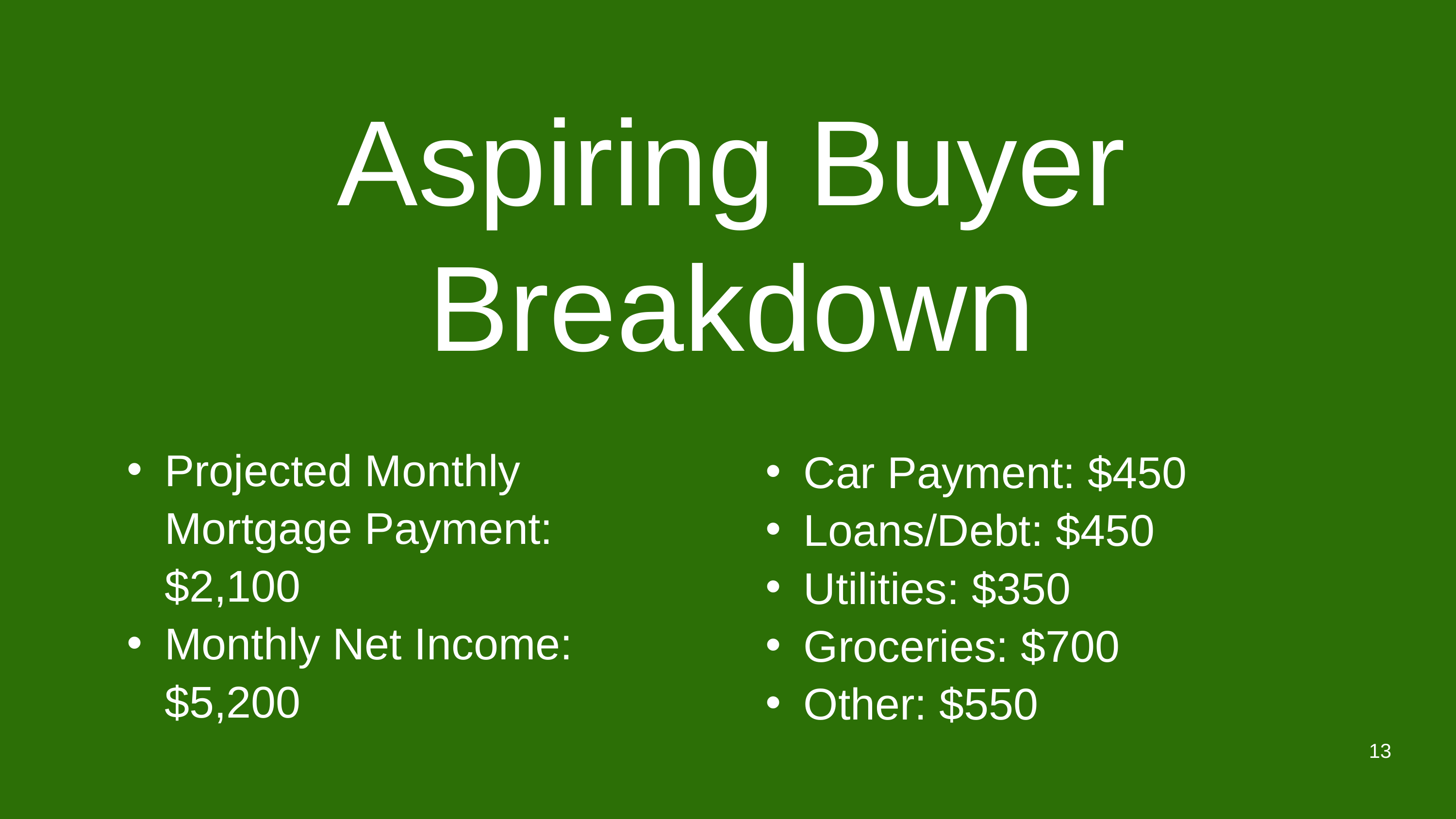

Aspiring Buyer
Breakdown

Projected Monthly Mortgage Payment: $2,100
Monthly Net Income: $5,200
Car Payment: $450
Loans/Debt: $450
Utilities: $350
Groceries: $700
Other: $550
13